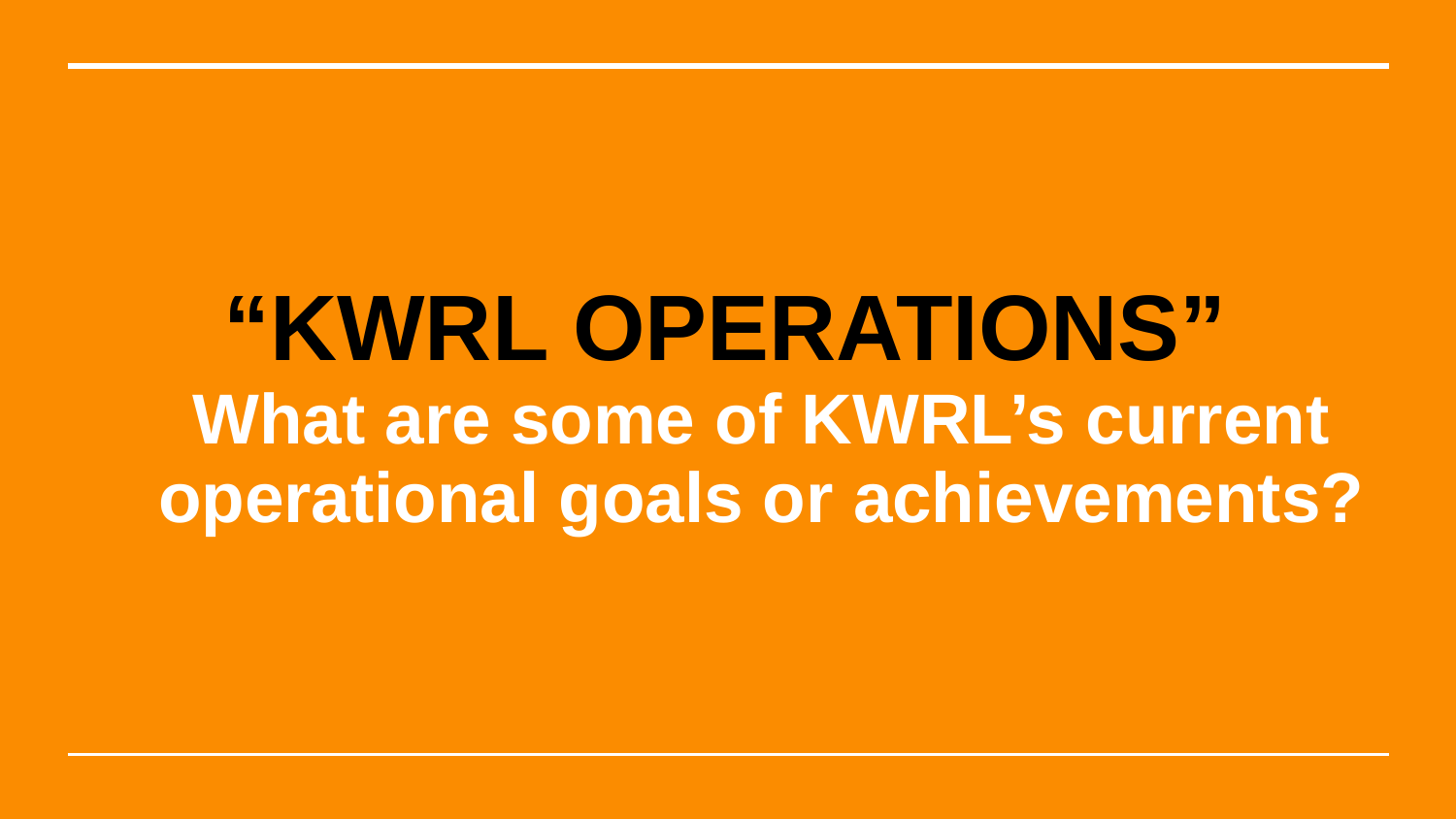

# “KWRL OPERATIONS”
What are some of KWRL’s current operational goals or achievements?